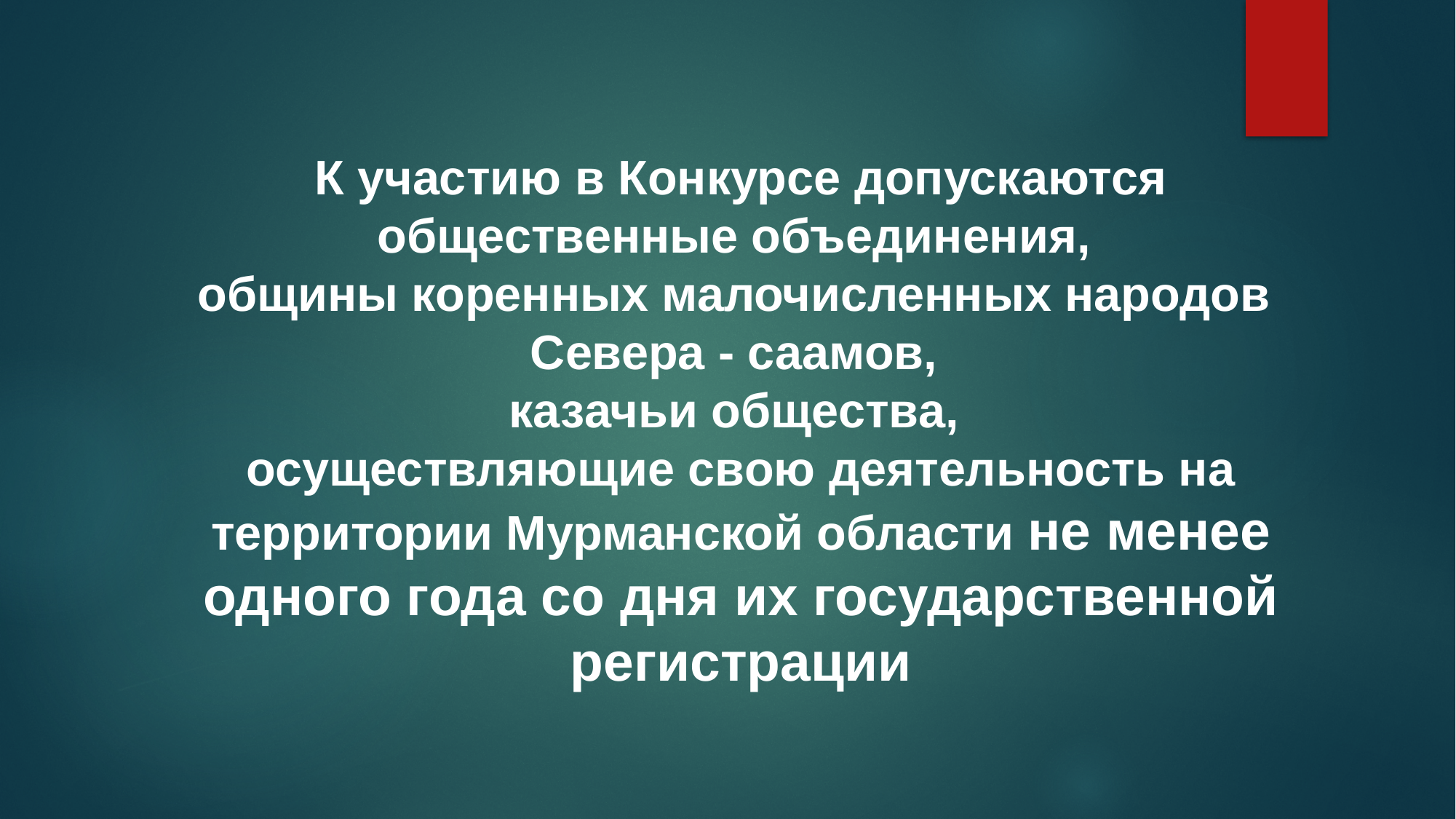

К участию в Конкурсе допускаются общественные объединения,
общины коренных малочисленных народов
Севера - саамов,
казачьи общества,
осуществляющие свою деятельность на территории Мурманской области не менее одного года со дня их государственной регистрации